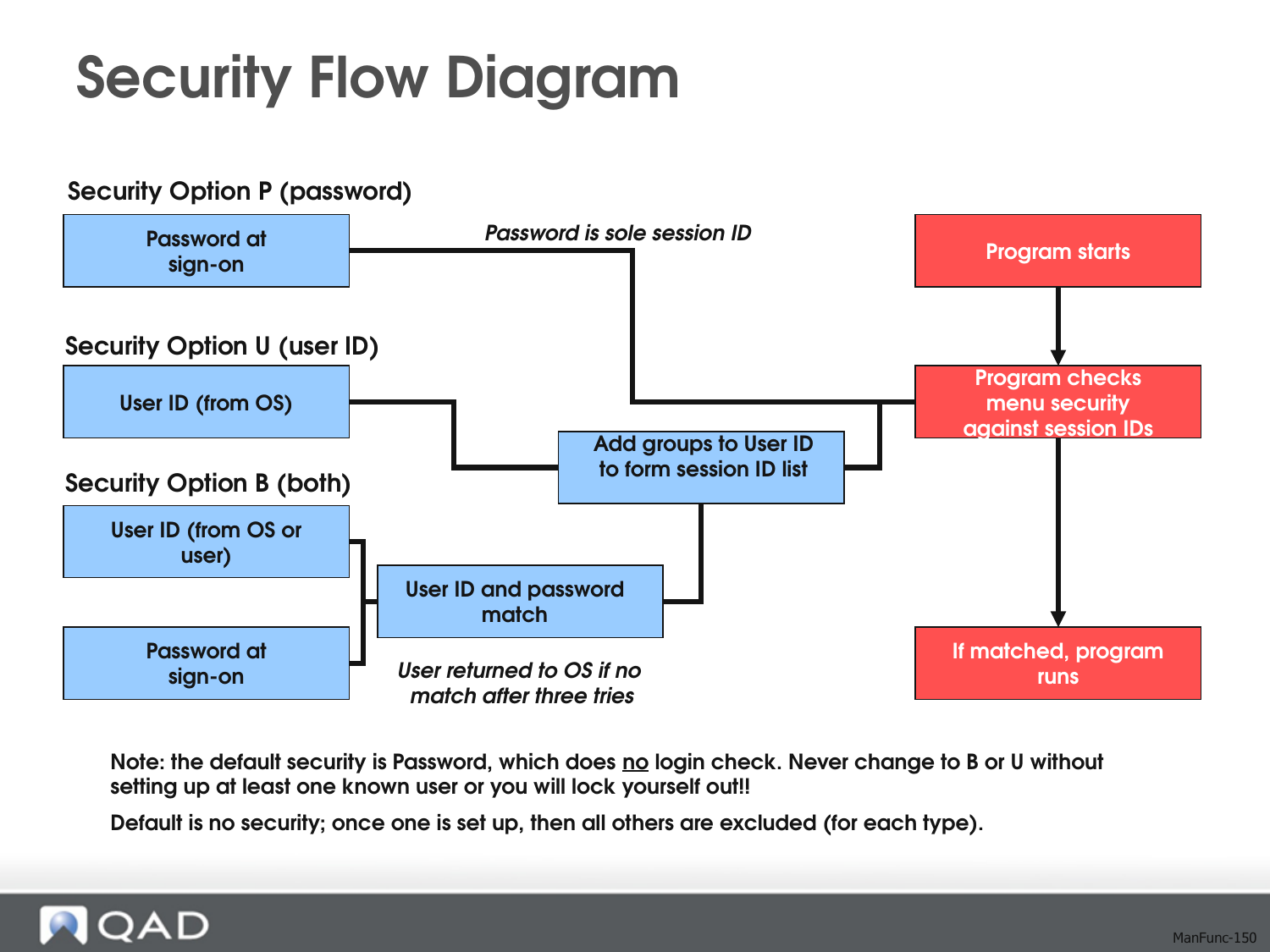

# Security Flow Diagram
Security Option P (password)
Password is sole session ID

Password at
sign-on
Program starts
Security Option U (user ID)
Program checks
menu security
against session IDs

User ID (from OS)
Add groups to User ID to form session ID list

Security Option B (both)

User ID (from OS or user)

User ID and password match

Password at
sign-on
If matched, program runs
User returned to OS if no
 match after three tries
Note: the default security is Password, which does no login check. Never change to B or U without setting up at least one known user or you will lock yourself out!!
Default is no security; once one is set up, then all others are excluded (for each type).
ManFunc-150